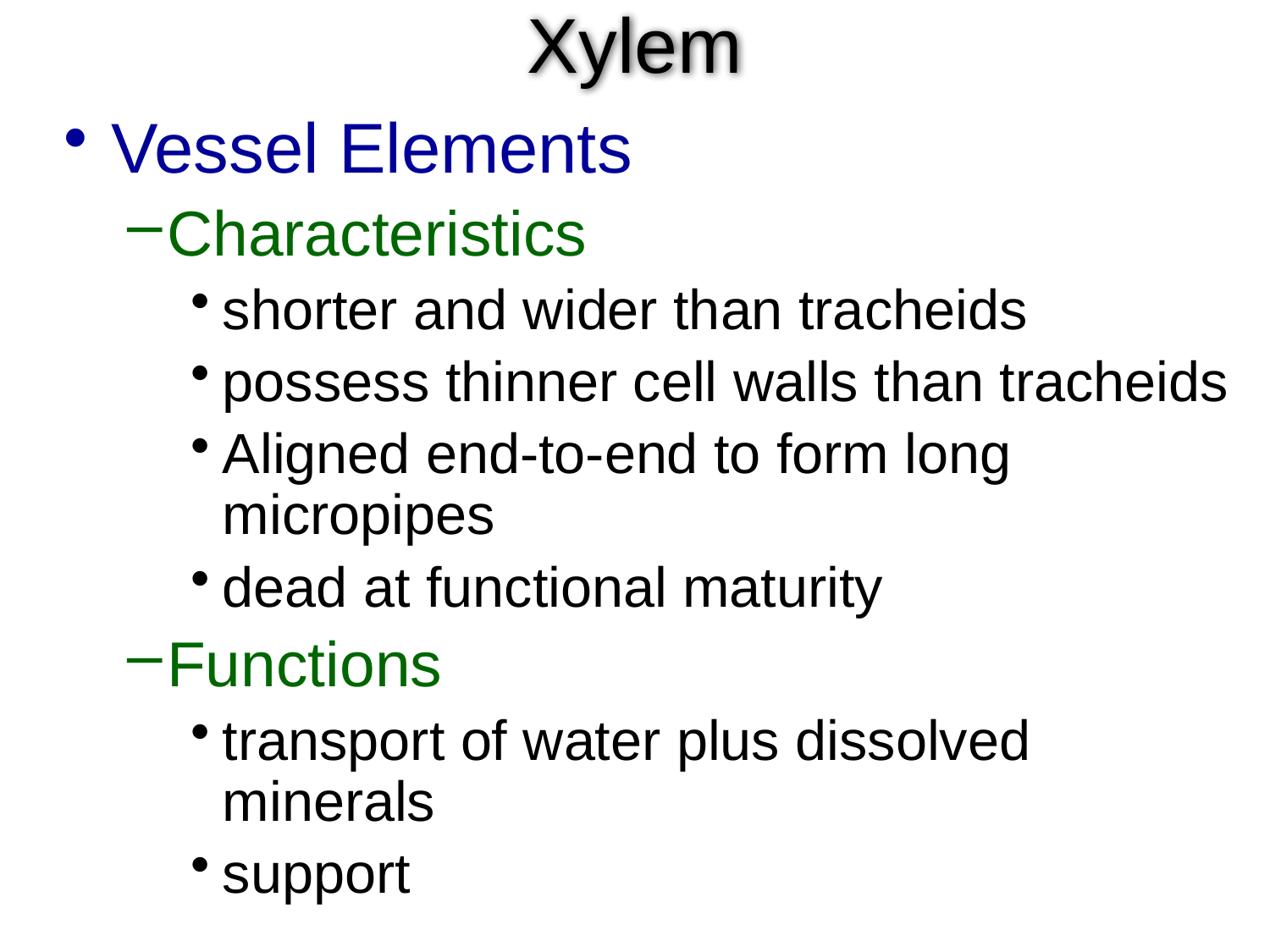

# Xylem
Vessel Elements
Characteristics
shorter and wider than tracheids
possess thinner cell walls than tracheids
Aligned end-to-end to form long micropipes
dead at functional maturity
Functions
transport of water plus dissolved minerals
support